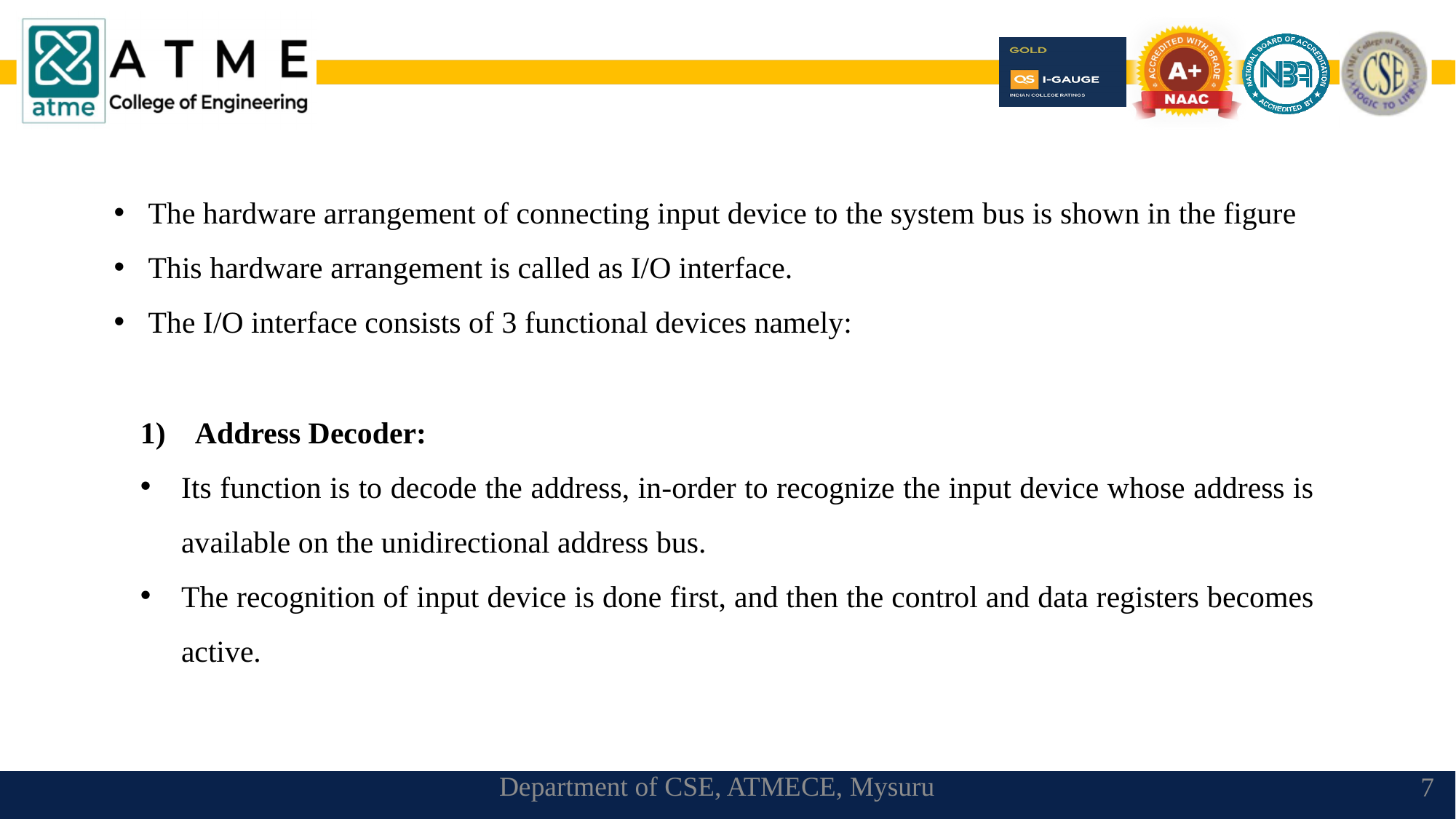

The hardware arrangement of connecting input device to the system bus is shown in the figure
This hardware arrangement is called as I/O interface.
The I/O interface consists of 3 functional devices namely:
Address Decoder:
Its function is to decode the address, in-order to recognize the input device whose address is available on the unidirectional address bus.
The recognition of input device is done first, and then the control and data registers becomes active.
Department of CSE, ATMECE, Mysuru
7